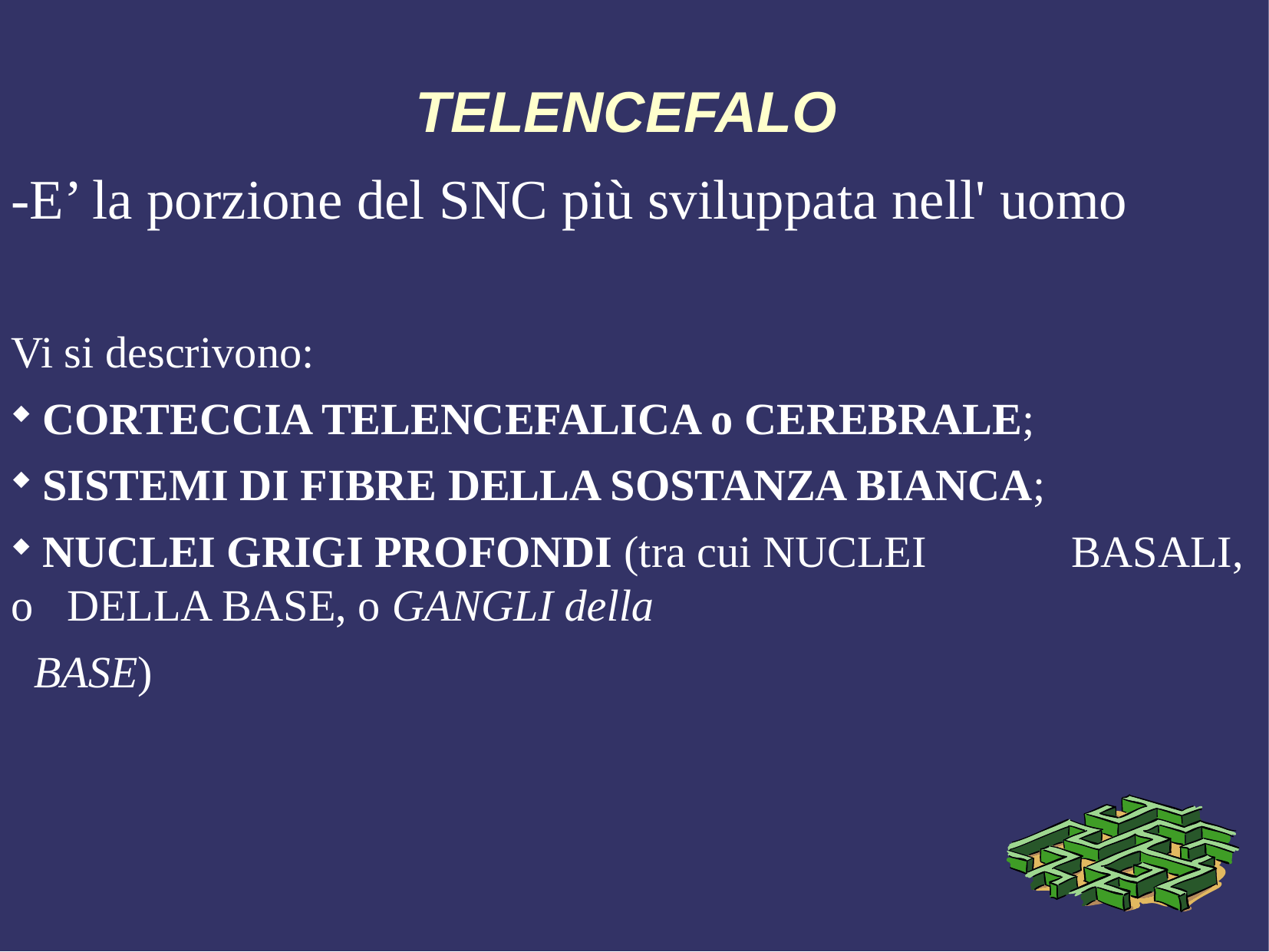

# TELENCEFALO
-E’ la porzione del SNC più sviluppata nell' uomo

Vi si descrivono:
 CORTECCIA TELENCEFALICA o CEREBRALE;
 SISTEMI DI FIBRE DELLA SOSTANZA BIANCA;
 NUCLEI GRIGI PROFONDI (tra cui NUCLEI             BASALI, o   DELLA BASE, o GANGLI della
  BASE)